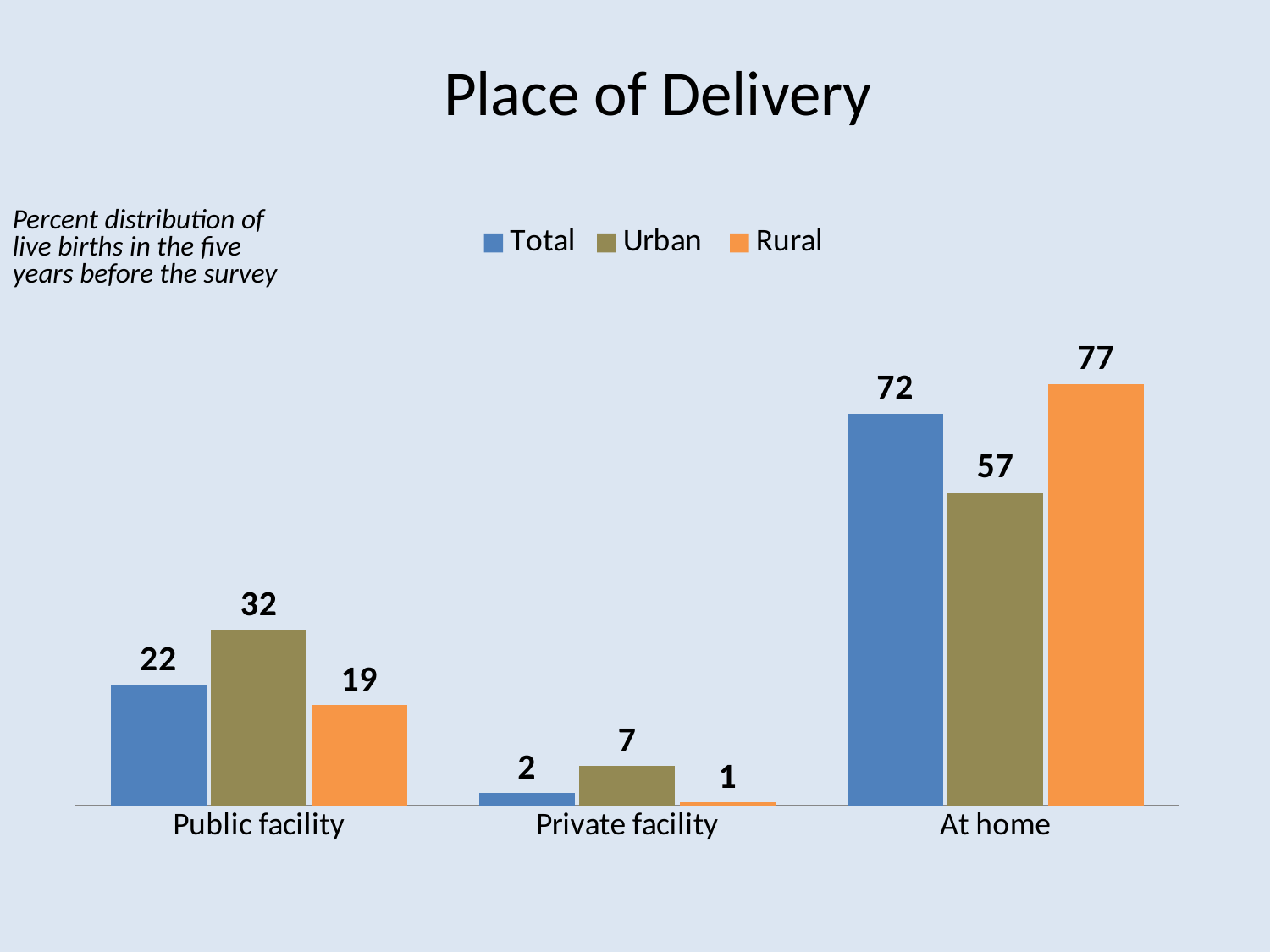

# Place of Delivery
Percent distribution of live births in the five years before the survey

### Chart

| Category | Total | Urban  | Rural |
|---|---|---|---|
| Public facility | 22.2 | 32.2 | 18.5 |
| Private facility | 2.4 | 7.3 | 0.6000000000000006 |
| At home | 71.8 | 57.4 | 77.2 |